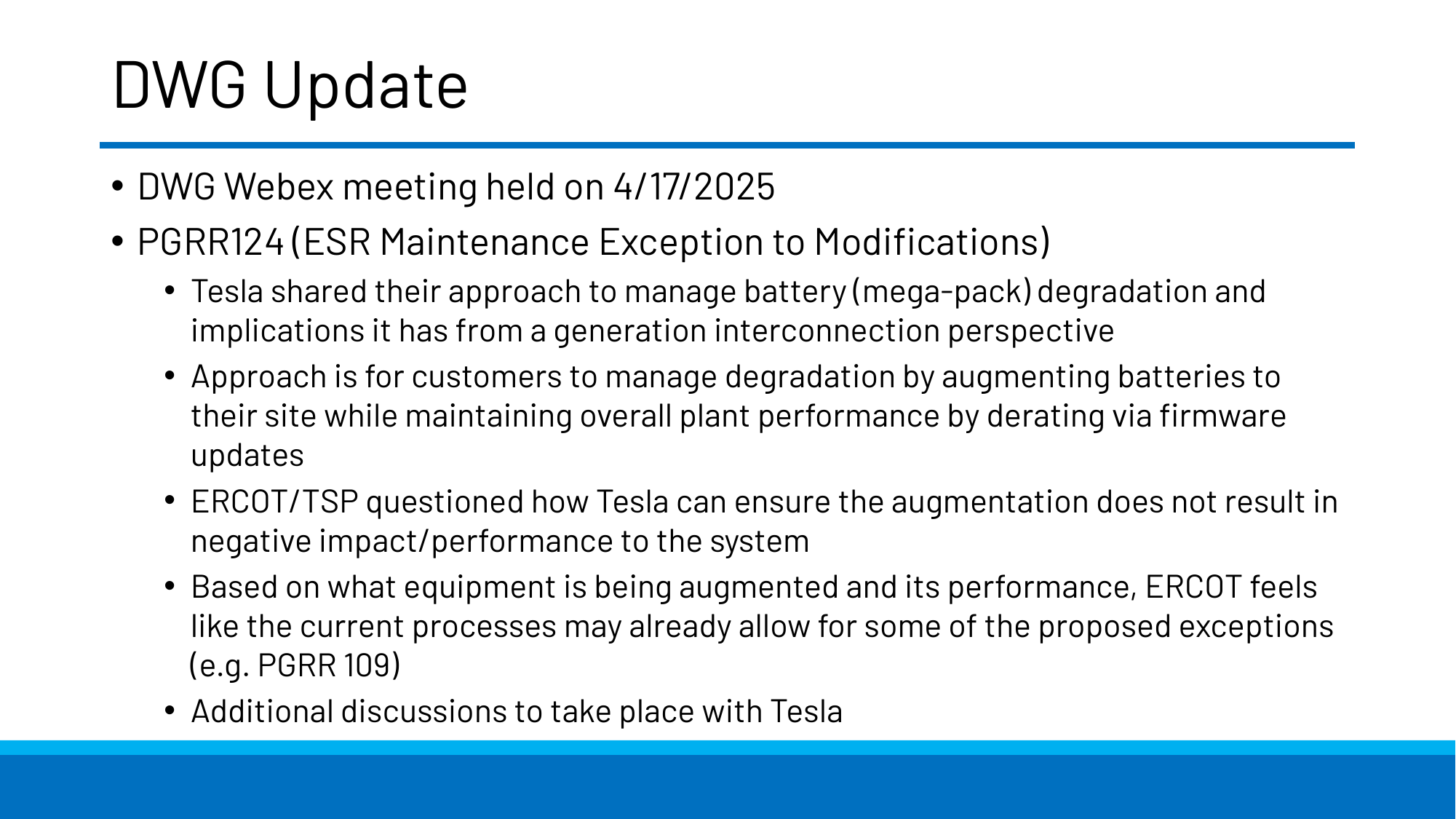

# DWG Update
DWG Webex meeting held on 4/17/2025
PGRR124 (ESR Maintenance Exception to Modifications)
Tesla shared their approach to manage battery (mega-pack) degradation and implications it has from a generation interconnection perspective
Approach is for customers to manage degradation by augmenting batteries to their site while maintaining overall plant performance by derating via firmware updates
ERCOT/TSP questioned how Tesla can ensure the augmentation does not result in negative impact/performance to the system
Based on what equipment is being augmented and its performance, ERCOT feels like the current processes may already allow for some of the proposed exceptions (e.g. PGRR 109)
Additional discussions to take place with Tesla